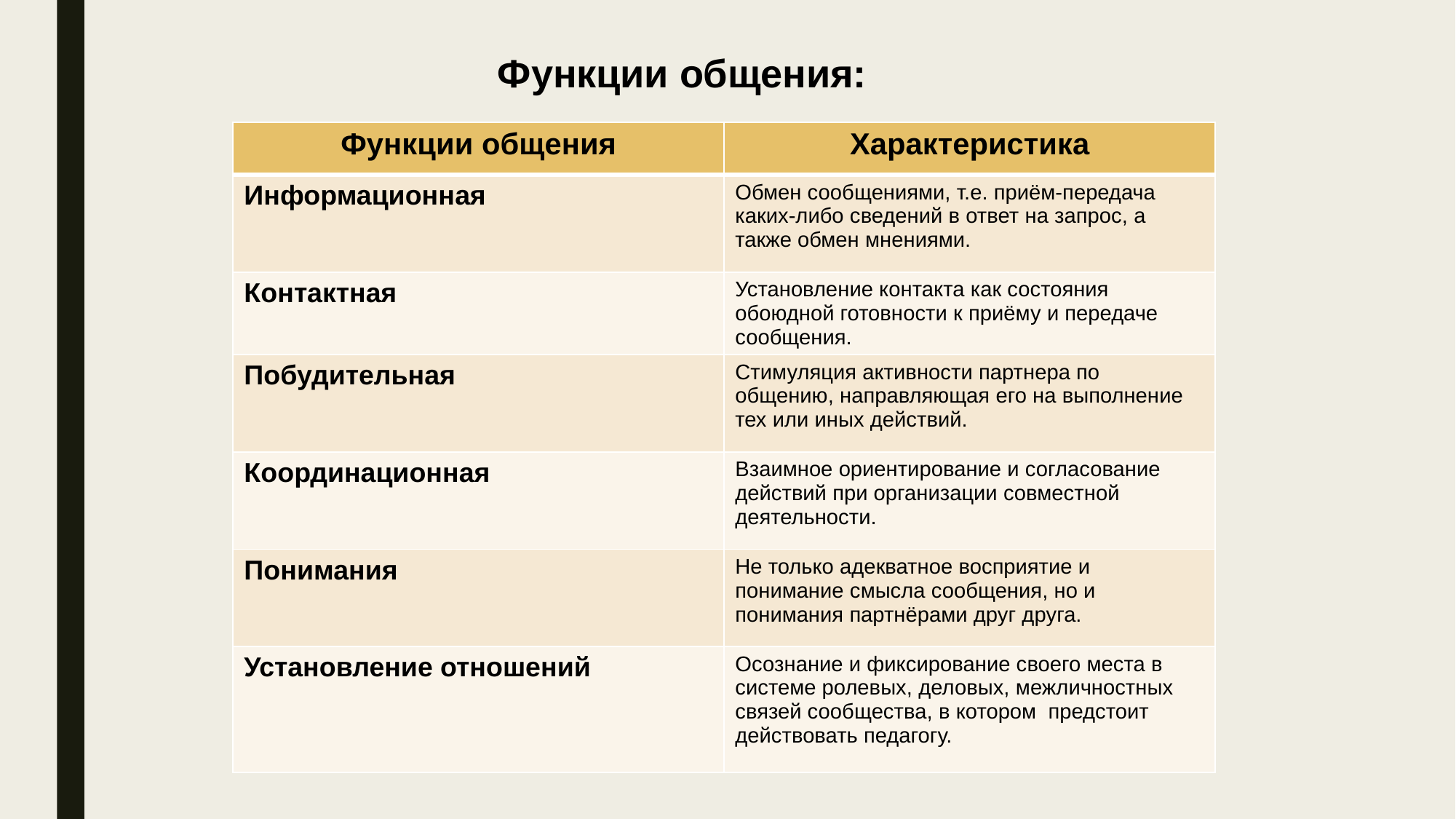

# Функции общения:
| Функции общения | Характеристика |
| --- | --- |
| Информационная | Обмен сообщениями, т.е. приём-передача каких-либо сведений в ответ на запрос, а также обмен мнениями. |
| Контактная | Установление контакта как состояния обоюдной готовности к приёму и передаче сообщения. |
| Побудительная | Стимуляция активности партнера по общению, направляющая его на выполнение тех или иных действий. |
| Координационная | Взаимное ориентирование и согласование действий при организации совместной деятельности. |
| Понимания | Не только адекватное восприятие и понимание смысла сообщения, но и понимания партнёрами друг друга. |
| Установление отношений | Осознание и фиксирование своего места в системе ролевых, деловых, межличностных связей сообщества, в котором предстоит действовать педагогу. |